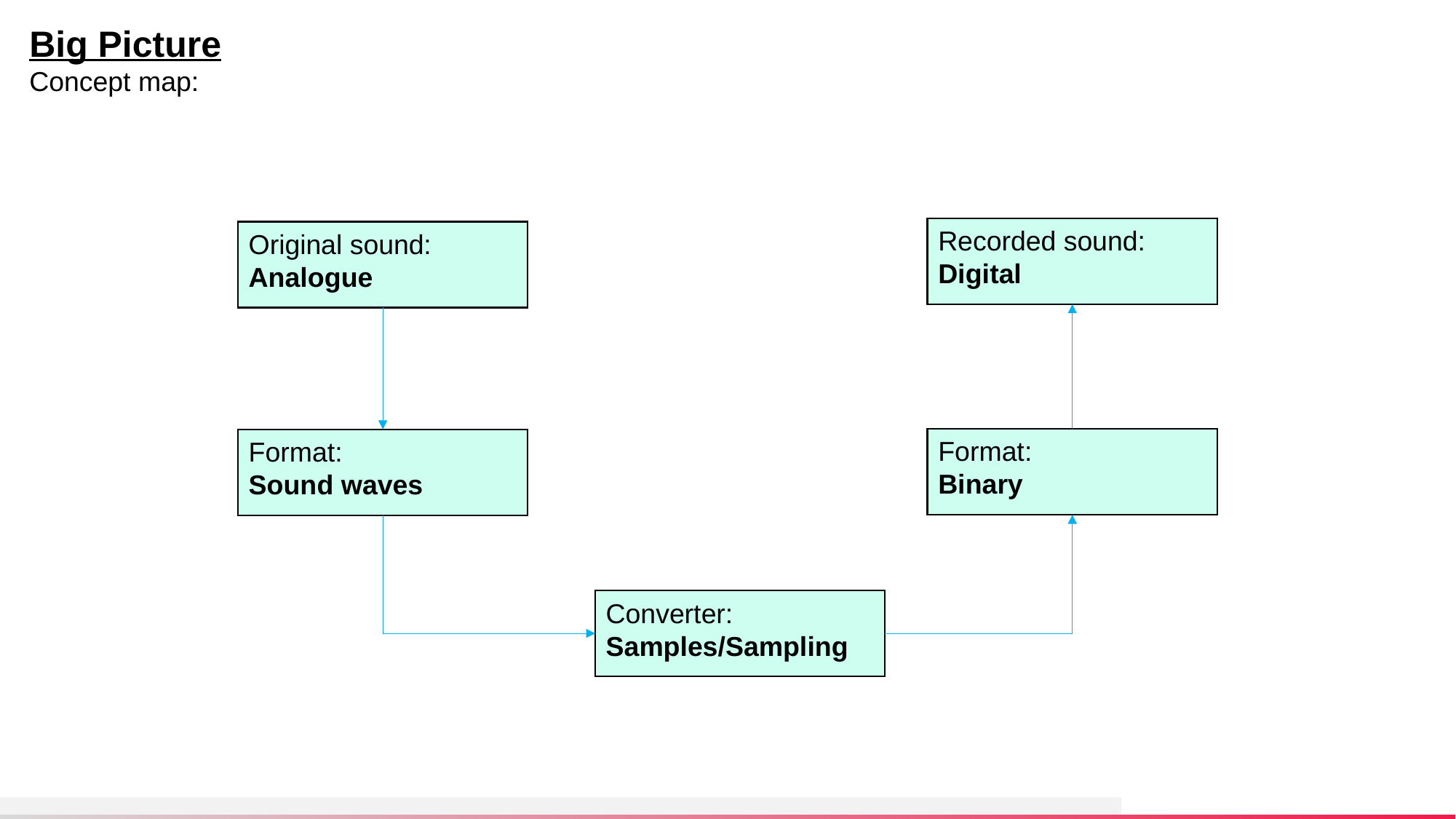

Big Picture
Concept map:
Recorded sound:
Digital
Original sound:
Analogue
Format:
Binary
Format:
Sound waves
Converter:
Samples/Sampling